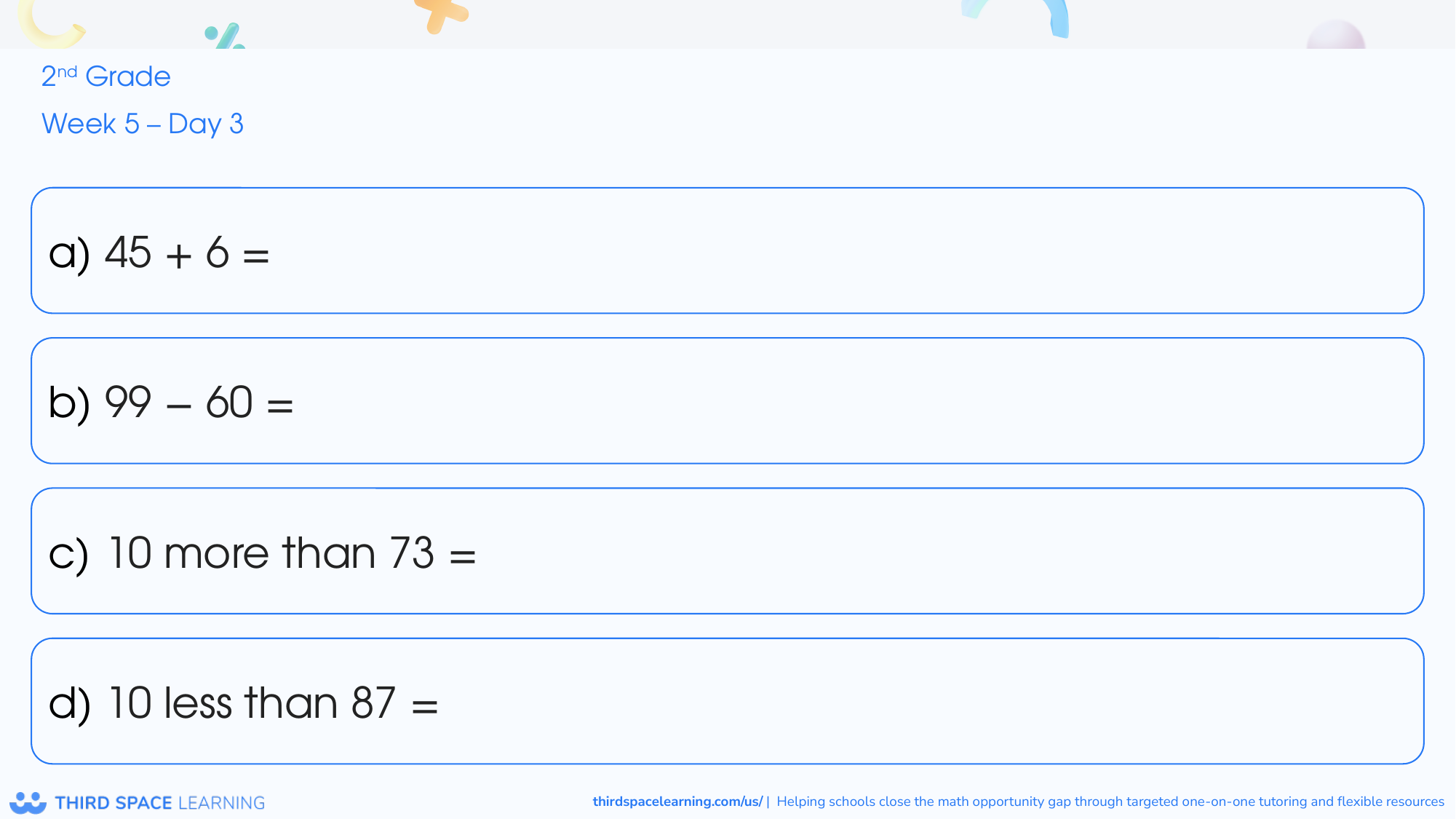

2nd Grade
Week 5 – Day 3
45 + 6 =
99 − 60 =
10 more than 73 =
10 less than 87 =